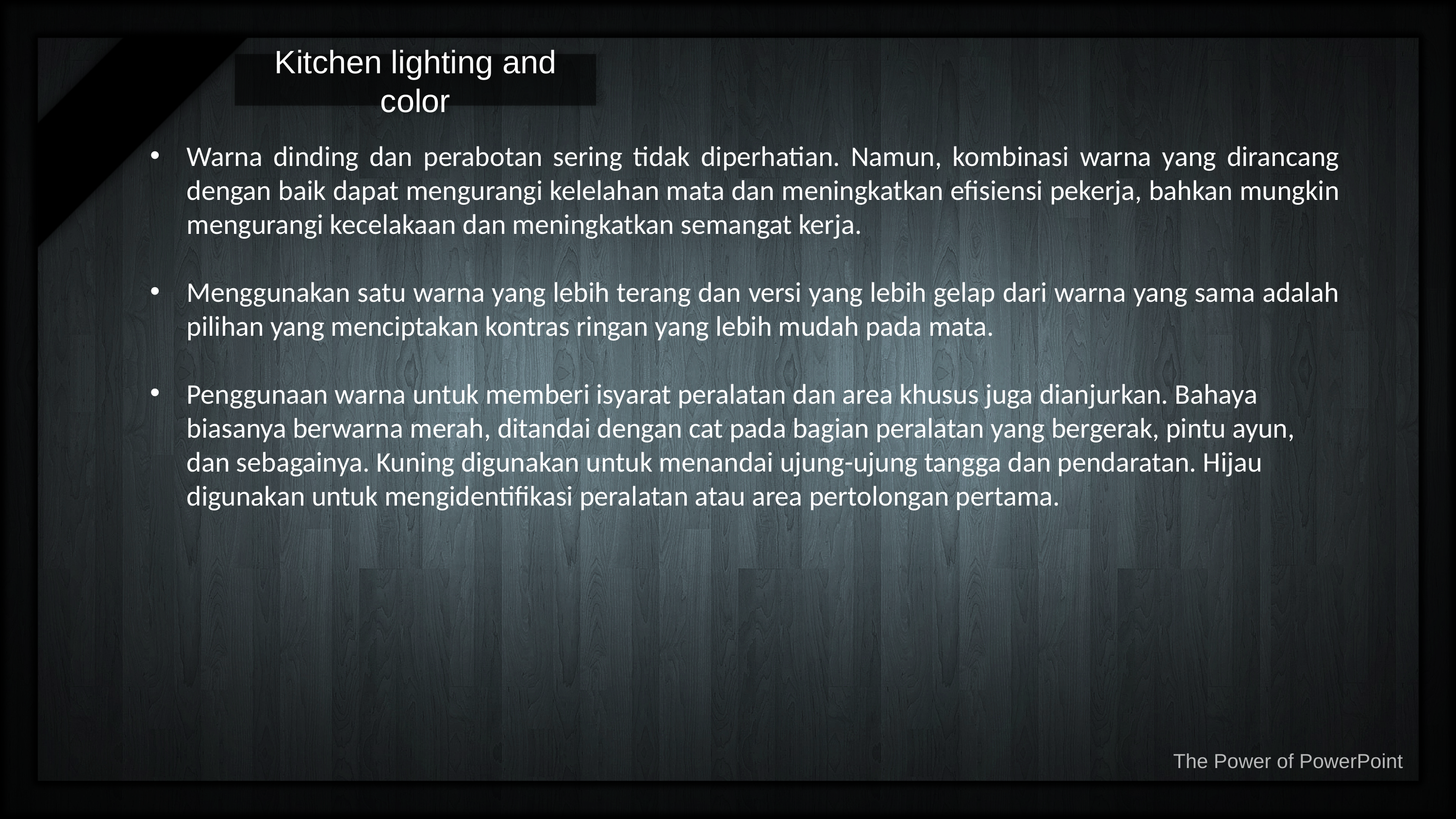

Kitchen lighting and color
Warna dinding dan perabotan sering tidak diperhatian. Namun, kombinasi warna yang dirancang dengan baik dapat mengurangi kelelahan mata dan meningkatkan efisiensi pekerja, bahkan mungkin mengurangi kecelakaan dan meningkatkan semangat kerja.

Menggunakan satu warna yang lebih terang dan versi yang lebih gelap dari warna yang sama adalah pilihan yang menciptakan kontras ringan yang lebih mudah pada mata.

Penggunaan warna untuk memberi isyarat peralatan dan area khusus juga dianjurkan. Bahaya biasanya berwarna merah, ditandai dengan cat pada bagian peralatan yang bergerak, pintu ayun, dan sebagainya. Kuning digunakan untuk menandai ujung-ujung tangga dan pendaratan. Hijau digunakan untuk mengidentifikasi peralatan atau area pertolongan pertama.